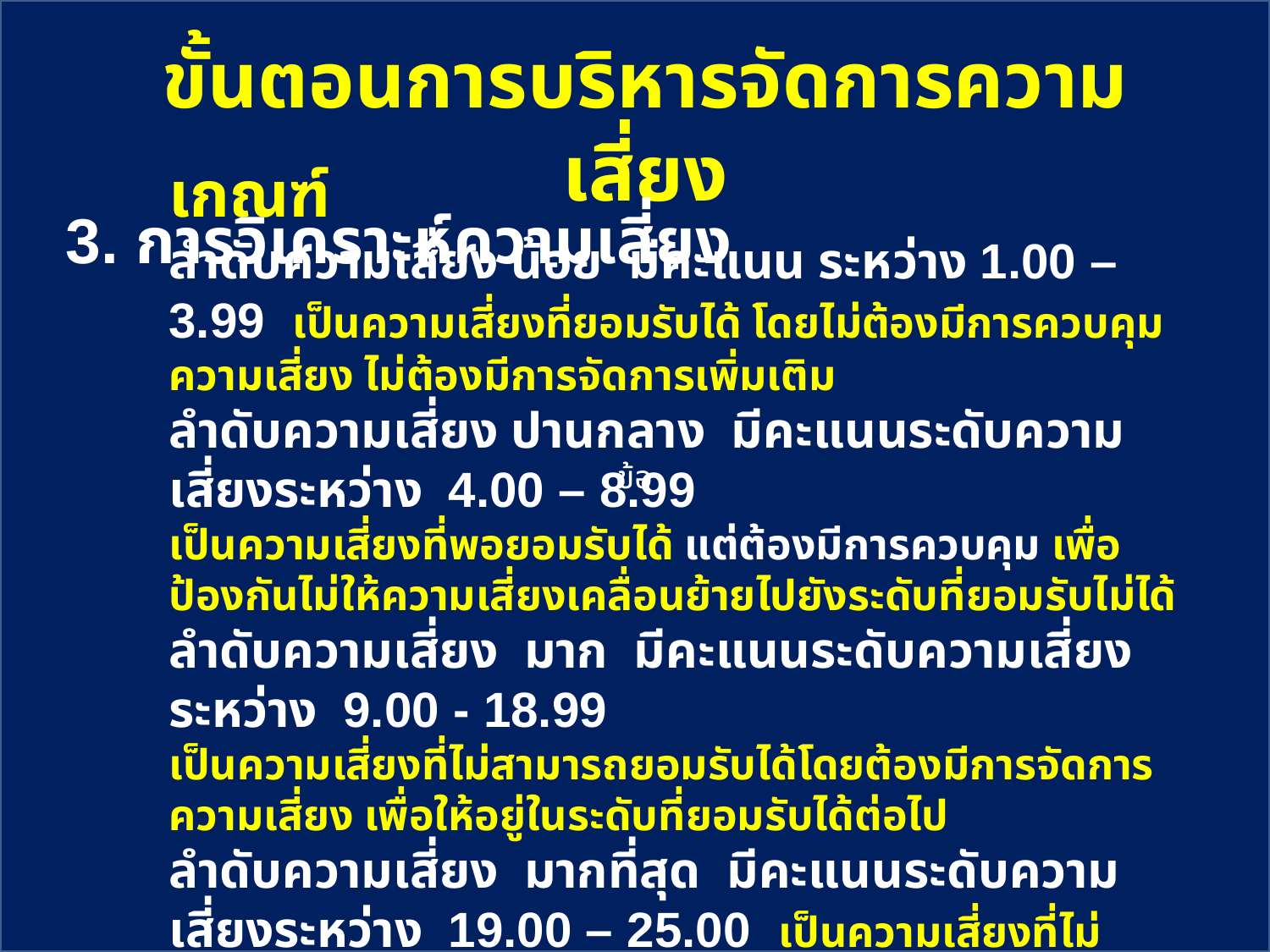

ข้อ
# ขั้นตอนการบริหารจัดการความเสี่ยง
3. การวิเคราะห์ความเสี่ยง

เกณฑ์
ลำดับความเสี่ยง น้อย  มีคะแนน ระหว่าง 1.00 – 3.99  เป็นความเสี่ยงที่ยอมรับได้ โดยไม่ต้องมีการควบคุมความเสี่ยง ไม่ต้องมีการจัดการเพิ่มเติม
ลำดับความเสี่ยง ปานกลาง  มีคะแนนระดับความเสี่ยงระหว่าง  4.00 – 8.99
เป็นความเสี่ยงที่พอยอมรับได้ แต่ต้องมีการควบคุม เพื่อป้องกันไม่ให้ความเสี่ยงเคลื่อนย้ายไปยังระดับที่ยอมรับไม่ได้
ลำดับความเสี่ยง  มาก  มีคะแนนระดับความเสี่ยงระหว่าง  9.00 - 18.99
เป็นความเสี่ยงที่ไม่สามารถยอมรับได้โดยต้องมีการจัดการความเสี่ยง เพื่อให้อยู่ในระดับที่ยอมรับได้ต่อไป
ลำดับความเสี่ยง  มากที่สุด  มีคะแนนระดับความเสี่ยงระหว่าง  19.00 – 25.00  เป็นความเสี่ยงที่ไม่สามารถยอมรับได้จำเป็นต้องเร่งจัดการความเสี่ยงให้อยู่ในระดับที่ยอมรับได้ทันที